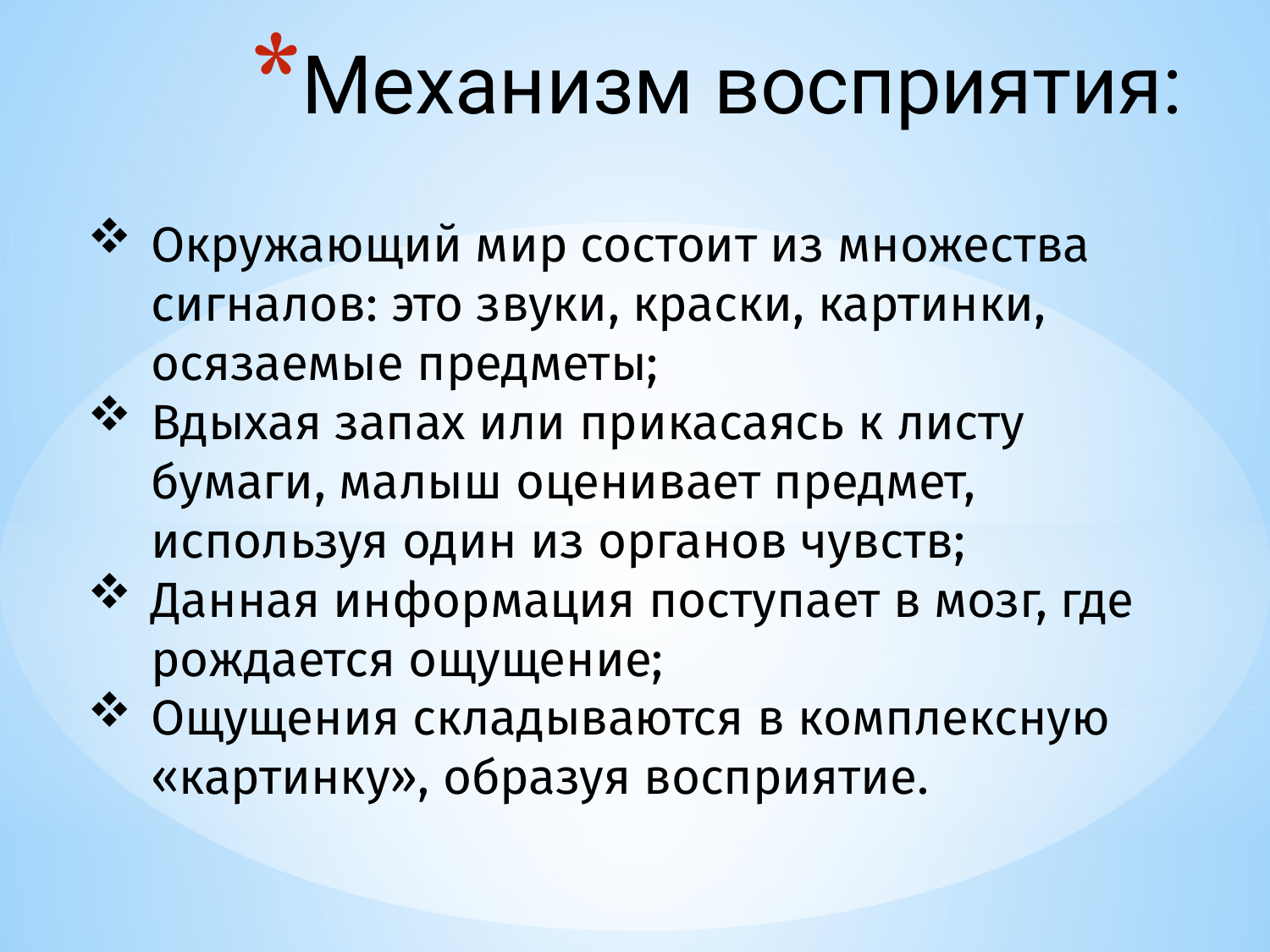

# Механизм восприятия:
Окружающий мир состоит из множества сигналов: это звуки, краски, картинки, осязаемые предметы;
Вдыхая запах или прикасаясь к листу бумаги, малыш оценивает предмет, используя один из органов чувств;
Данная информация поступает в мозг, где рождается ощущение;
Ощущения складываются в комплексную «картинку», образуя восприятие.